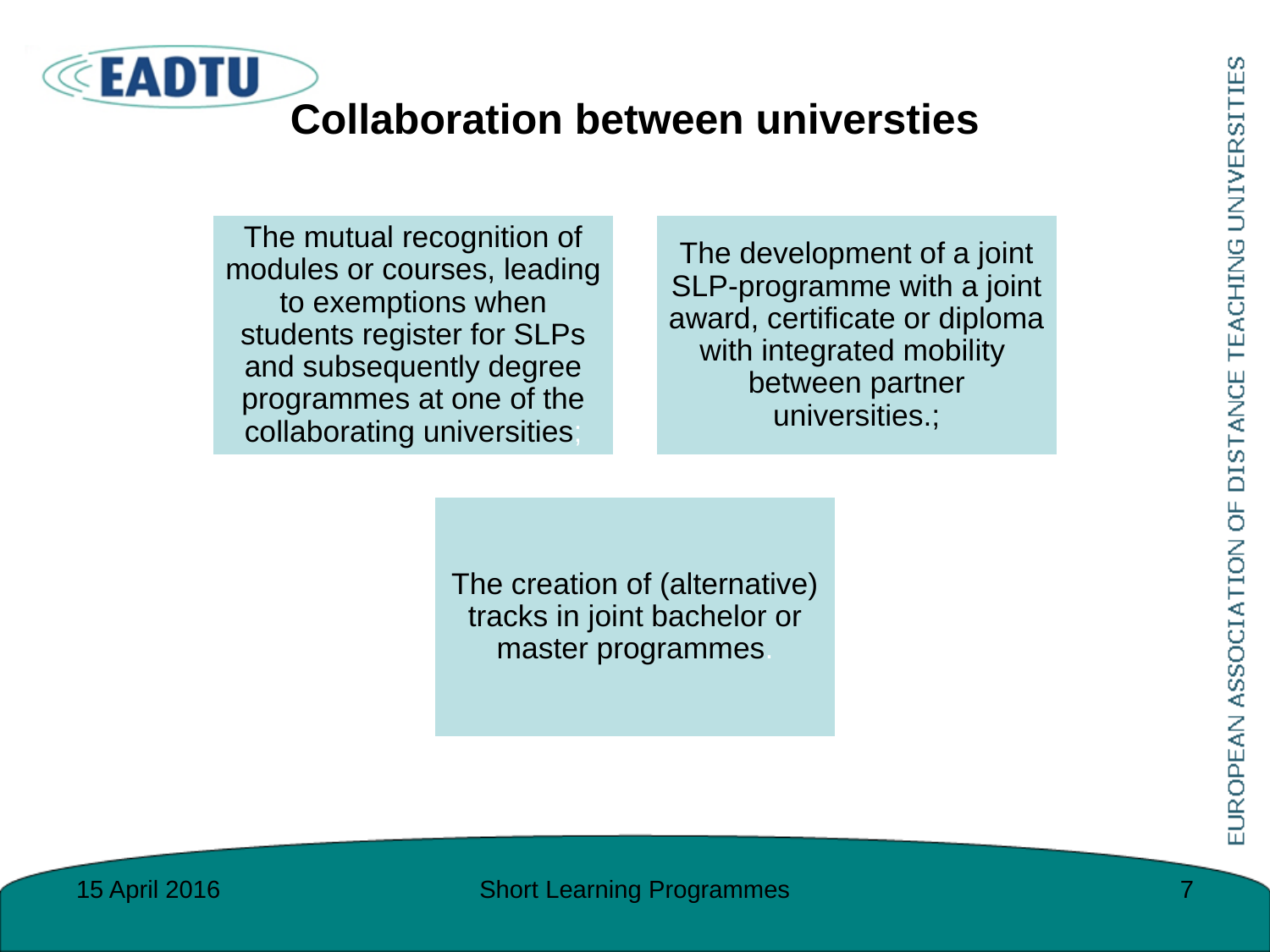

# Collaboration between universties
The mutual recognition of modules or courses, leading to exemptions when students register for SLPs and subsequently degree programmes at one of the collaborating universities;
The development of a joint SLP-programme with a joint award, certificate or diploma with integrated mobility  between partner universities.;
The creation of (alternative) tracks in joint bachelor or master programmes.

15 April 2016
Short Learning Programmes
7